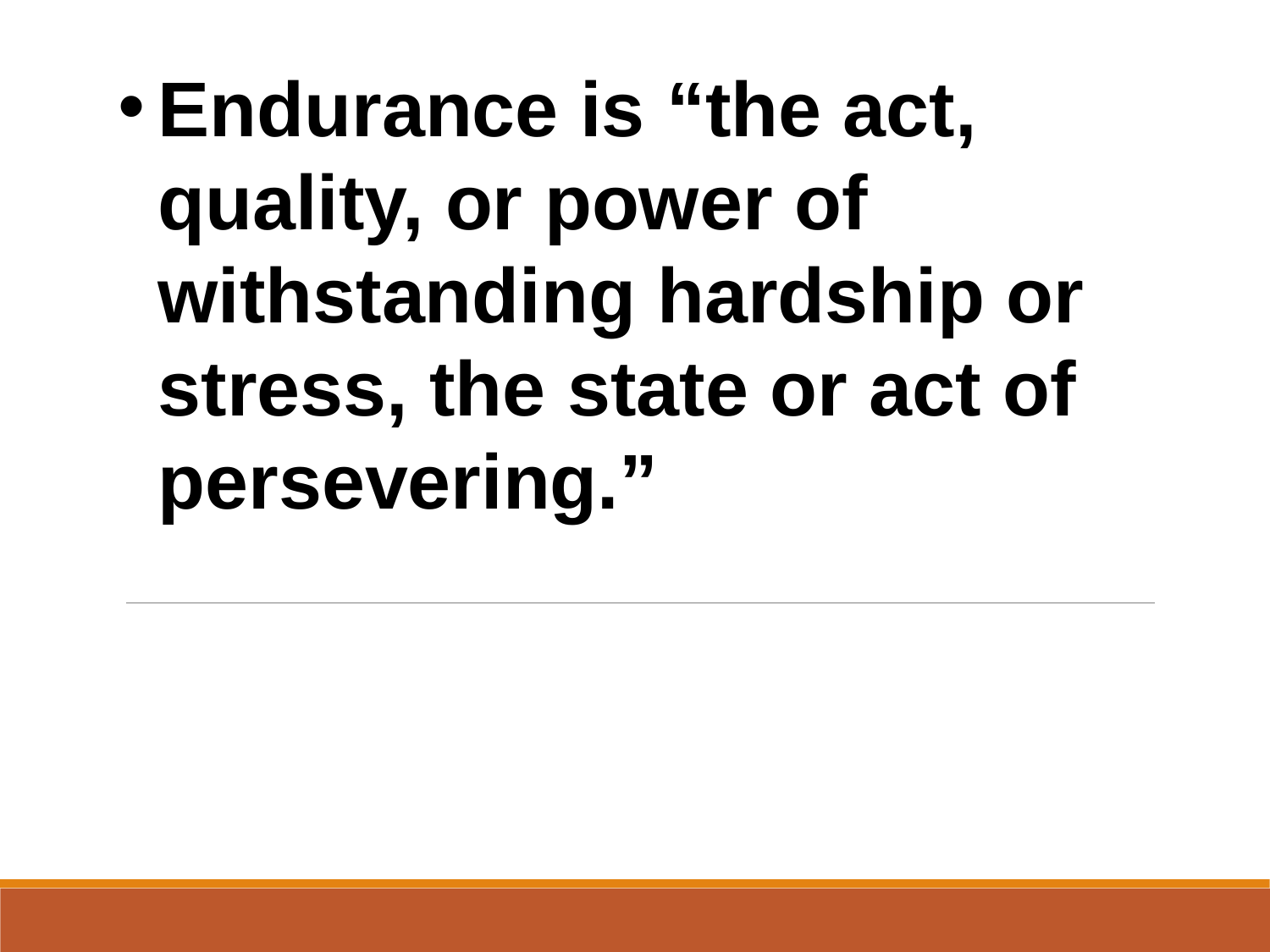

Endurance is “the act, quality, or power of withstanding hardship or stress, the state or act of persevering.”